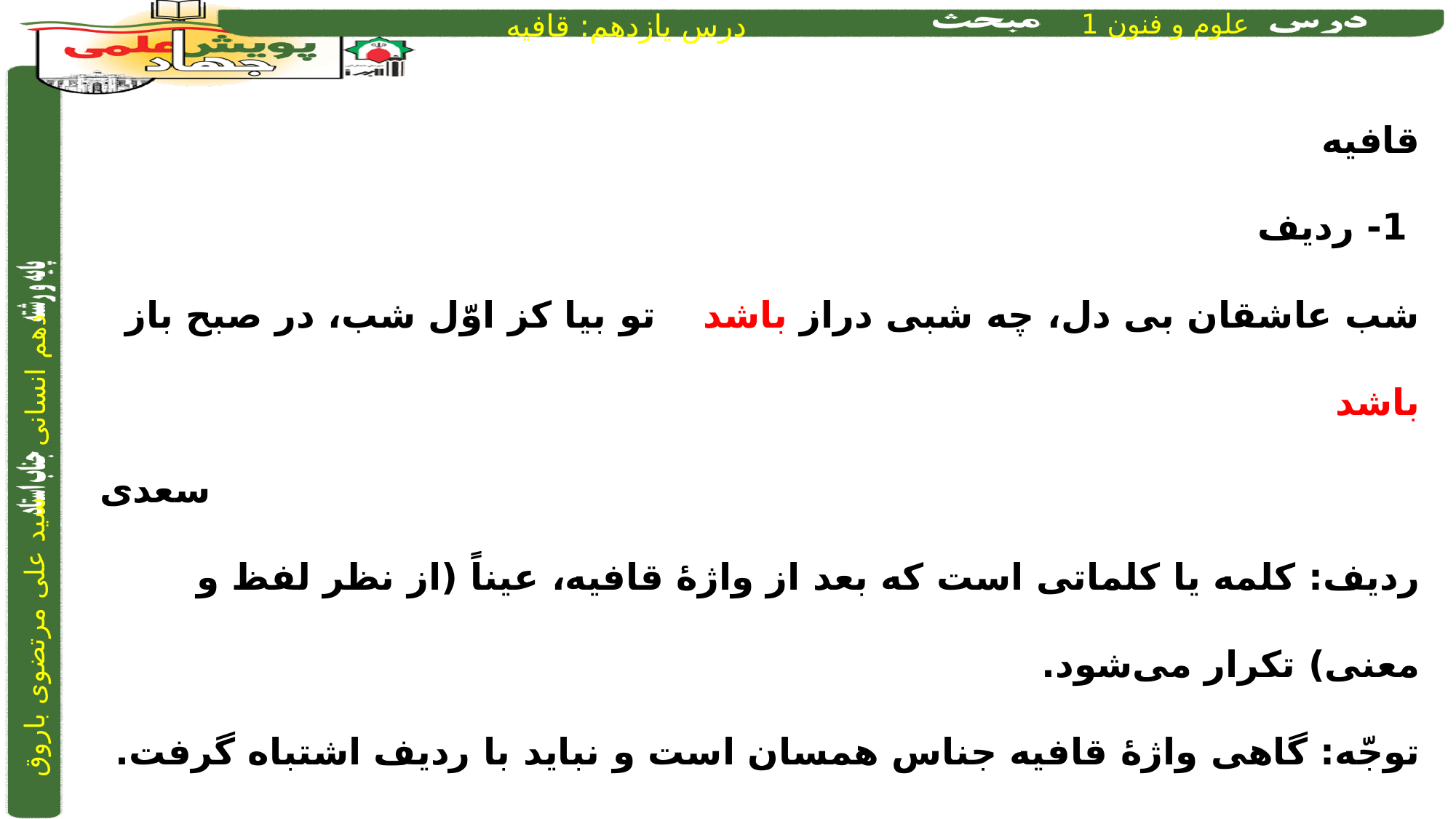

قافیه
 1- ردیف
شب عاشقان بی دل، چه شبی دراز باشد 		تو بیا کز اوّل شب، در صبح باز باشد
 سعدی
ردیف: کلمه یا کلماتی است که بعد از واژۀ قافیه، عیناً (از نظر لفظ و معنی) تکرار می‌شود.
توجّه: گاهی واژۀ قافیه جناس همسان است و نباید با ردیف اشتباه گرفت.
مثال:
گلاب است گویی به جویش روان		همی شاد گردد ز بویش روان